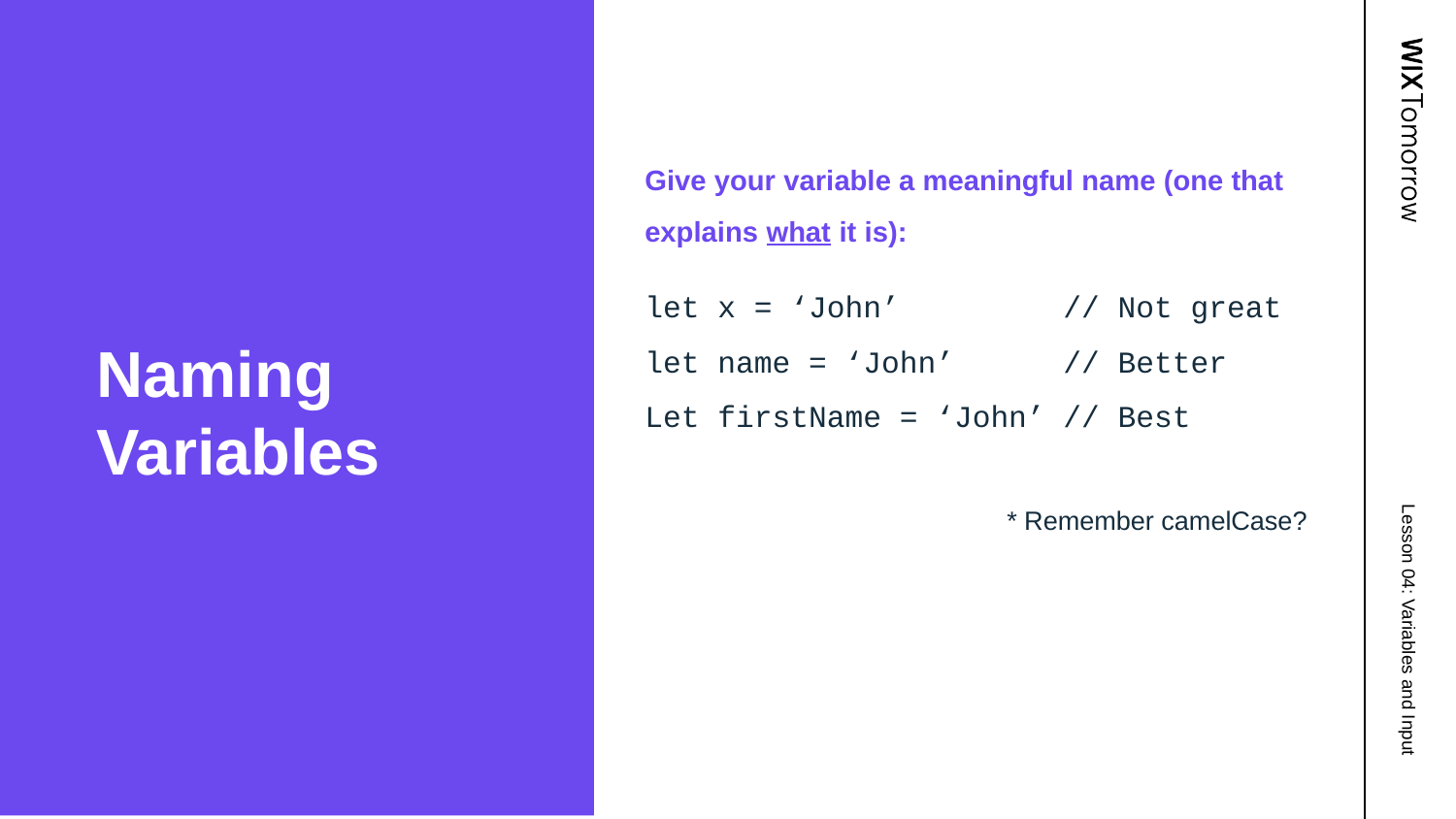

Give your variable a meaningful name (one that explains what it is):
let x = ‘John’         // Not great
let name = ‘John’      // Better
Let firstName = ‘John’ // Best

* Remember camelCase?

# Naming Variables